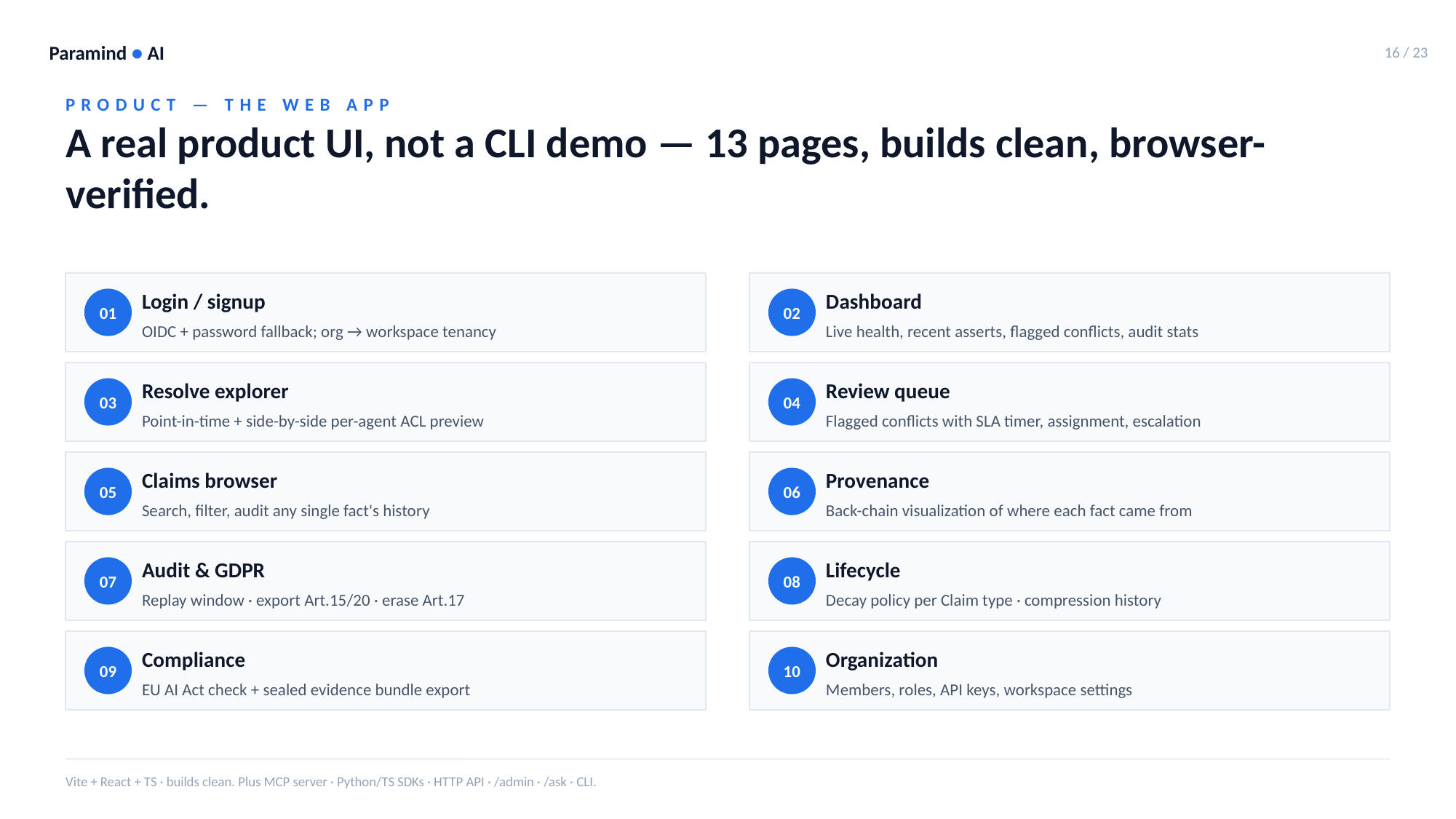

Paramind ● AI
16 / 23
PRODUCT — THE WEB APP
A real product UI, not a CLI demo — 13 pages, builds clean, browser-verified.

Login / signup
Dashboard

01

02
OIDC + password fallback; org → workspace tenancy
Live health, recent asserts, flagged conflicts, audit stats

Resolve explorer
Review queue

03

04
Point-in-time + side-by-side per-agent ACL preview
Flagged conflicts with SLA timer, assignment, escalation

Claims browser
Provenance

05

06
Search, filter, audit any single fact's history
Back-chain visualization of where each fact came from

Audit & GDPR
Lifecycle

07

08
Replay window · export Art.15/20 · erase Art.17
Decay policy per Claim type · compression history

Compliance
Organization

09

10
EU AI Act check + sealed evidence bundle export
Members, roles, API keys, workspace settings

Vite + React + TS · builds clean. Plus MCP server · Python/TS SDKs · HTTP API · /admin · /ask · CLI.